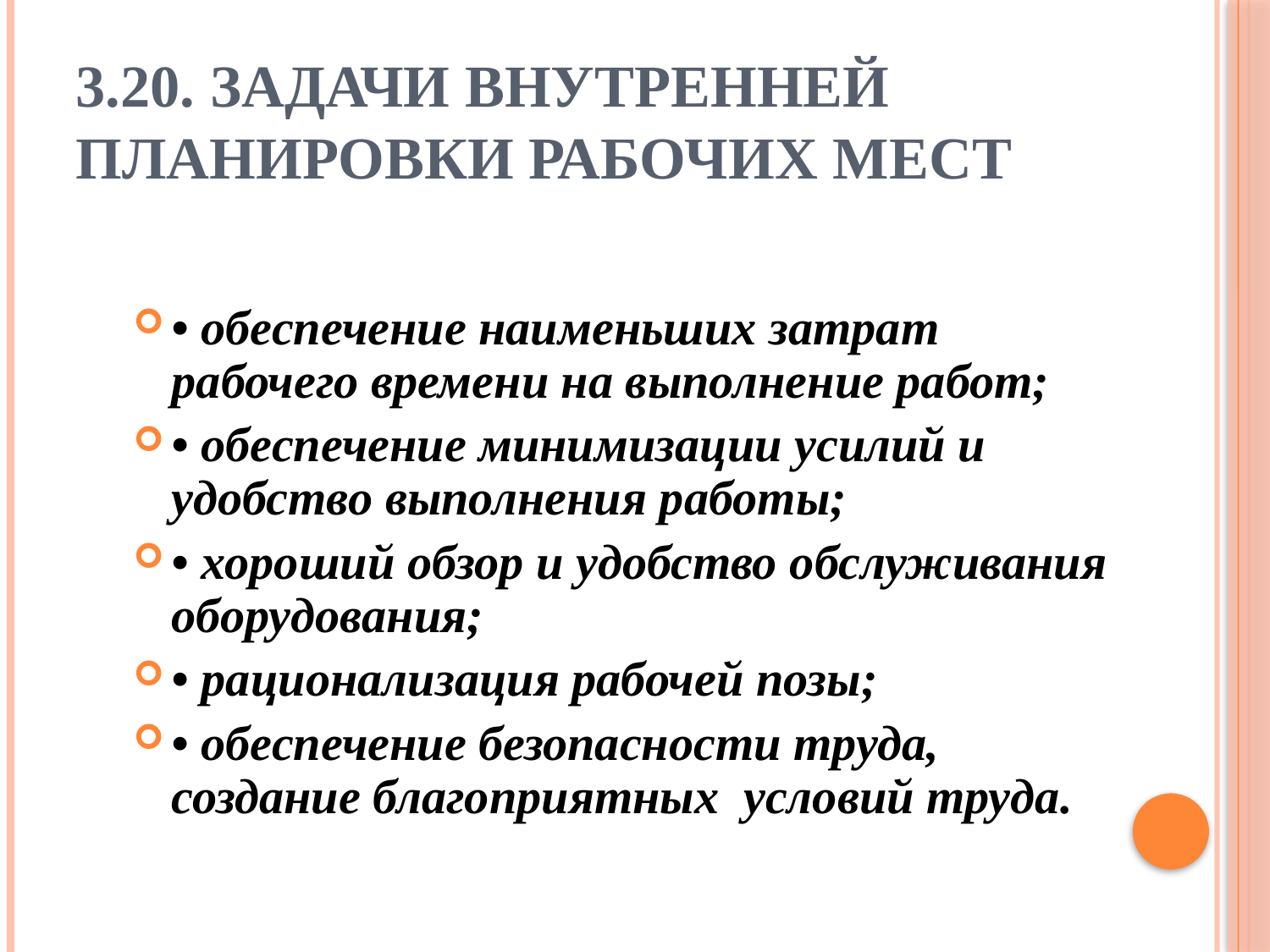

# 3.20. Задачи внутренней планировки рабочих мест

• обеспечение наименьших затрат рабочего времени на выполнение работ;
• обеспечение минимизации усилий и удобство выполнения работы;
• хороший обзор и удобство обслуживания оборудования;
• рационализация рабочей позы;
• обеспечение безопасности труда, создание благоприятных  условий труда.